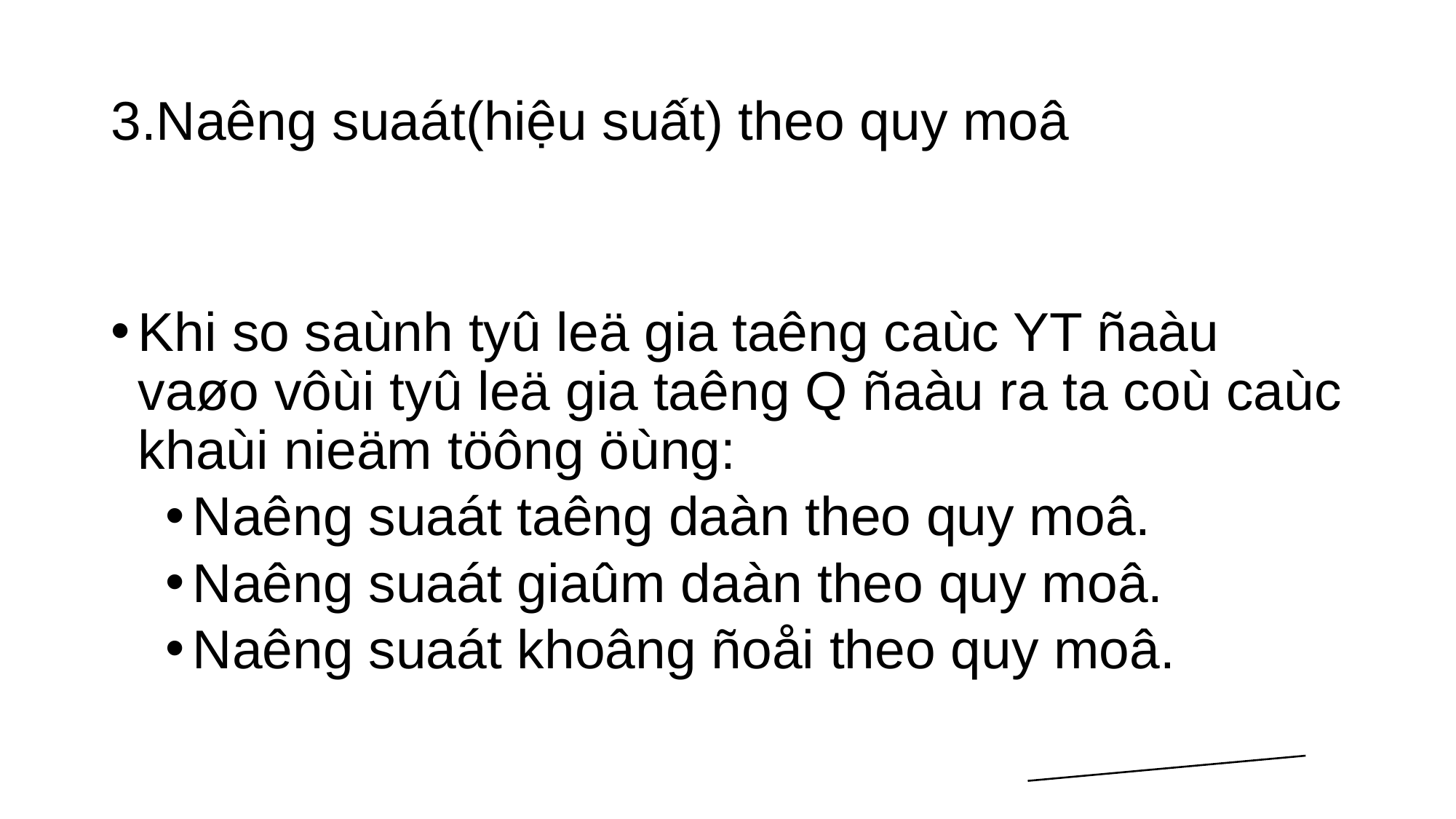

# 3.Naêng suaát(hiệu suất) theo quy moâ

Khi so saùnh tyû leä gia taêng caùc YT ñaàu vaøo vôùi tyû leä gia taêng Q ñaàu ra ta coù caùc khaùi nieäm töông öùng:
Naêng suaát taêng daàn theo quy moâ.
Naêng suaát giaûm daàn theo quy moâ.
Naêng suaát khoâng ñoåi theo quy moâ.